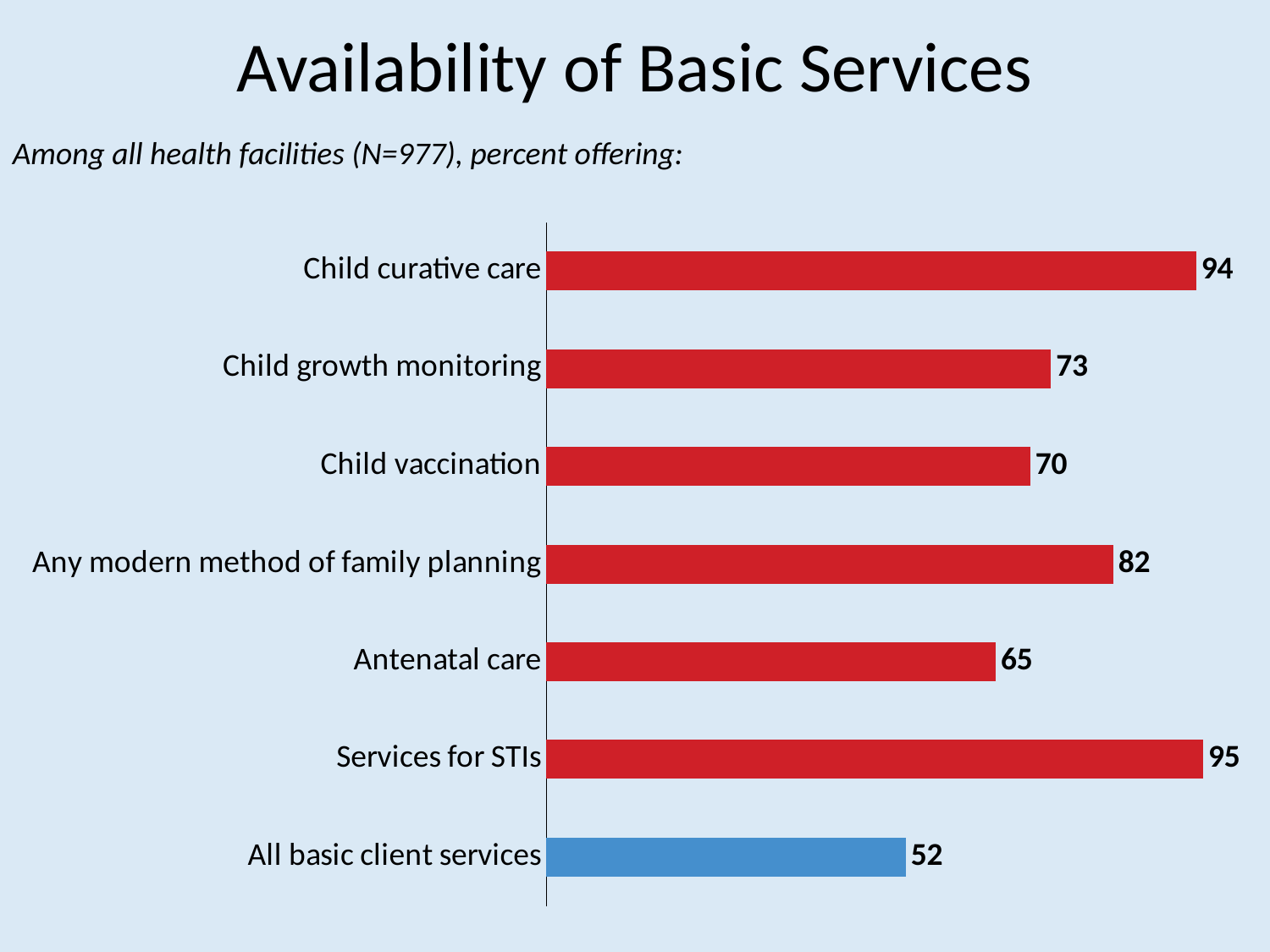

# Availability of Basic Services
Among all health facilities (N=977), percent offering:

### Chart

| Category | Series 1 |
|---|---|
| All basic client services | 52.0 |
| Services for STIs | 95.0 |
| Antenatal care | 65.0 |
| Any modern method of family planning | 82.0 |
| Child vaccination | 70.0 |
| Child growth monitoring | 73.0 |
| Child curative care | 94.0 |